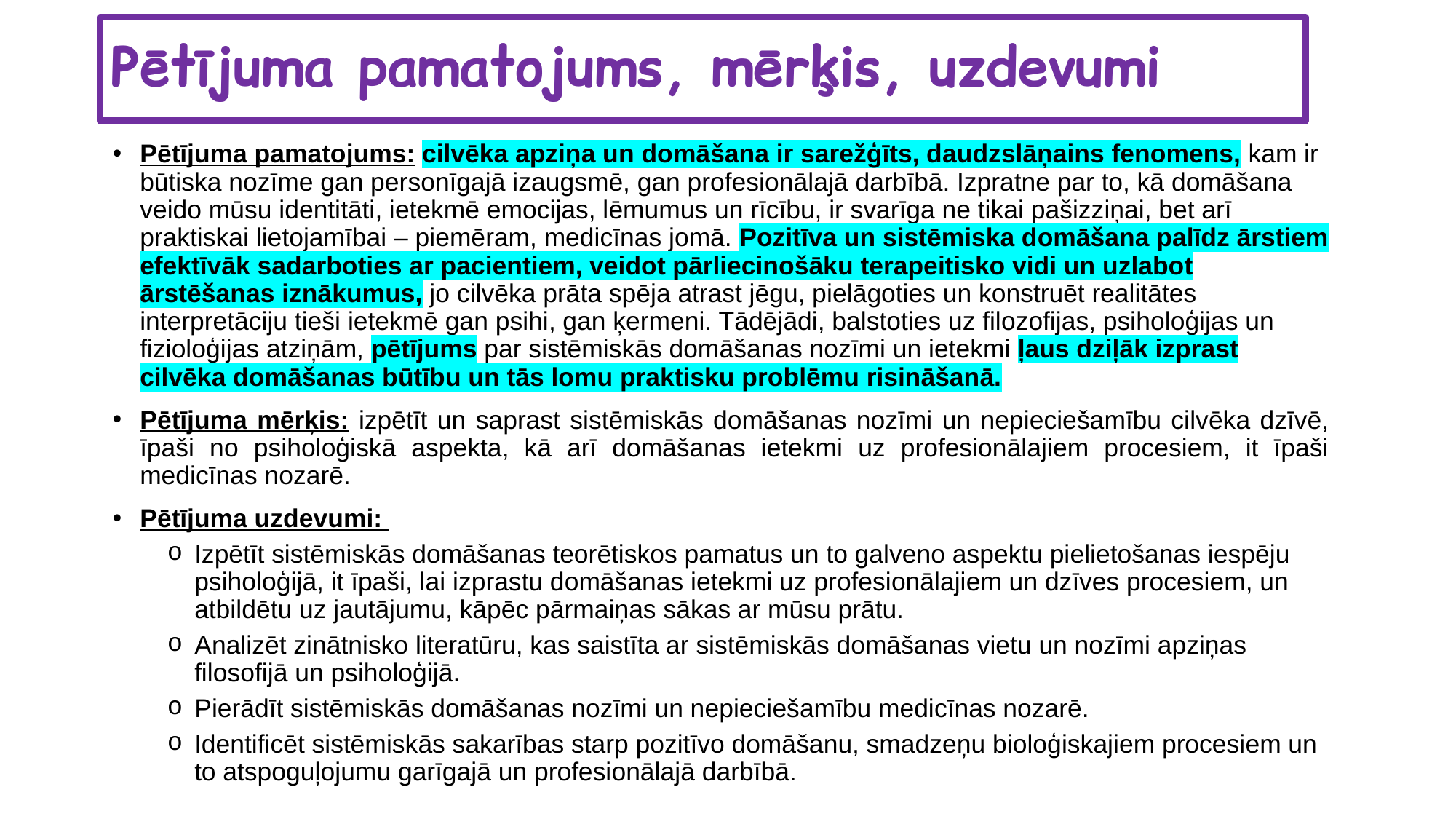

# Pētījuma pamatojums, mērķis, uzdevumi
Pētījuma pamatojums: сilvēka apziņa un domāšana ir sarežģīts, daudzslāņains fenomens, kam ir būtiska nozīme gan personīgajā izaugsmē, gan profesionālajā darbībā. Izpratne par to, kā domāšana veido mūsu identitāti, ietekmē emocijas, lēmumus un rīcību, ir svarīga ne tikai pašizziņai, bet arī praktiskai lietojamībai – piemēram, medicīnas jomā. Pozitīva un sistēmiska domāšana palīdz ārstiem efektīvāk sadarboties ar pacientiem, veidot pārliecinošāku terapeitisko vidi un uzlabot ārstēšanas iznākumus, jo cilvēka prāta spēja atrast jēgu, pielāgoties un konstruēt realitātes interpretāciju tieši ietekmē gan psihi, gan ķermeni. Tādējādi, balstoties uz filozofijas, psiholoģijas un fizioloģijas atziņām, pētījums par sistēmiskās domāšanas nozīmi un ietekmi ļaus dziļāk izprast cilvēka domāšanas būtību un tās lomu praktisku problēmu risināšanā.
Pētījuma mērķis: izpētīt un saprast sistēmiskās domāšanas nozīmi un nepieciešamību cilvēka dzīvē, īpaši no psiholoģiskā aspekta, kā arī domāšanas ietekmi uz profesionālajiem procesiem, it īpaši medicīnas nozarē.
Pētījuma uzdevumi:
Izpētīt sistēmiskās domāšanas teorētiskos pamatus un to galveno aspektu pielietošanas iespēju psiholoģijā, it īpaši, lai izprastu domāšanas ietekmi uz profesionālajiem un dzīves procesiem, un atbildētu uz jautājumu, kāpēc pārmaiņas sākas ar mūsu prātu.
Analizēt zinātnisko literatūru, kas saistīta ar sistēmiskās domāšanas vietu un nozīmi apziņas filosofijā un psiholoģijā.
Pierādīt sistēmiskās domāšanas nozīmi un nepieciešamību medicīnas nozarē.
Identificēt sistēmiskās sakarības starp pozitīvo domāšanu, smadzeņu bioloģiskajiem procesiem un to atspoguļojumu garīgajā un profesionālajā darbībā.